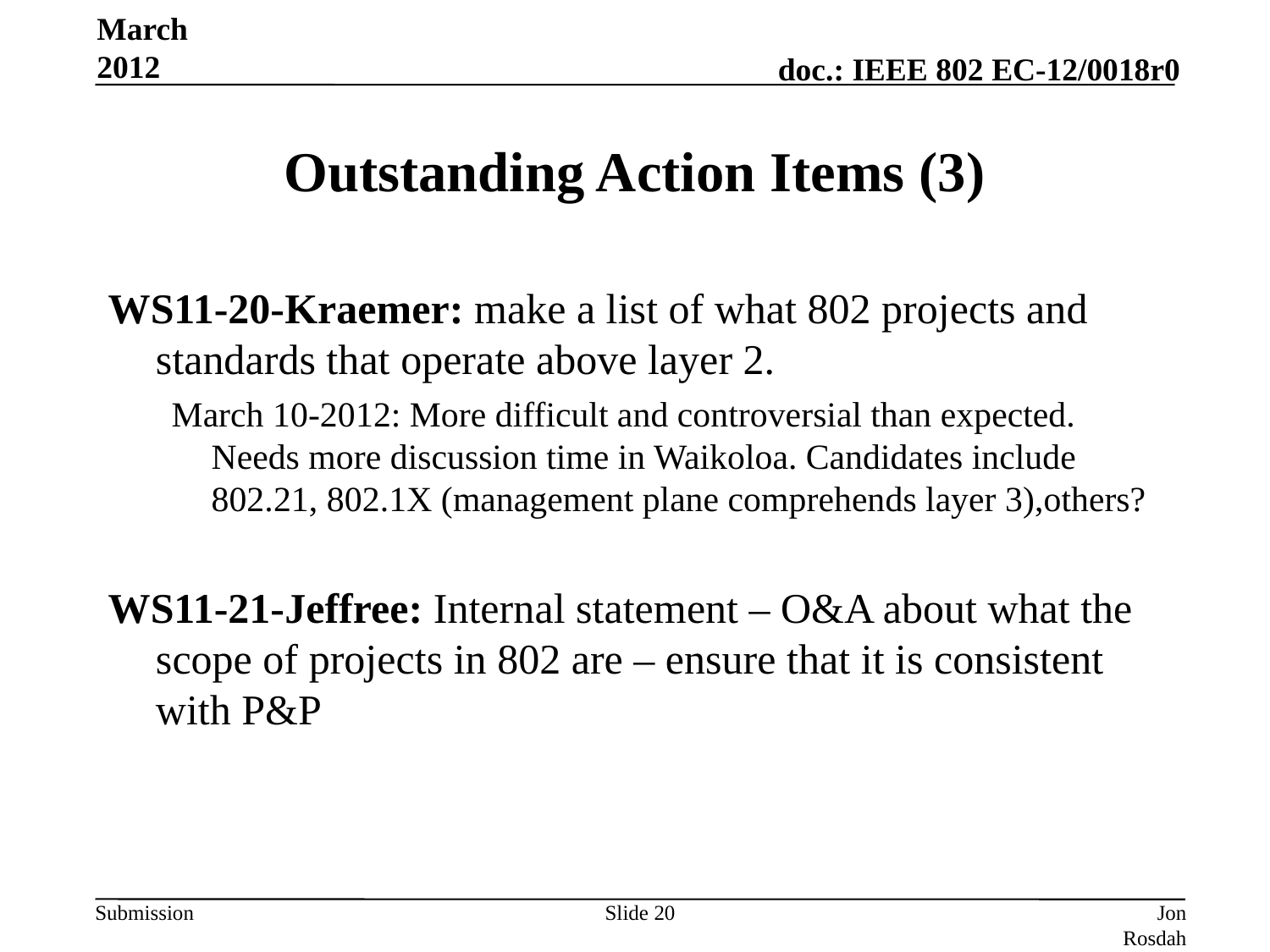

March 2012
# Outstanding Action Items (3)
WS11-20-Kraemer: make a list of what 802 projects and standards that operate above layer 2.
March 10-2012: More difficult and controversial than expected. Needs more discussion time in Waikoloa. Candidates include 802.21, 802.1X (management plane comprehends layer 3),others?

WS11-21-Jeffree: Internal statement – O&A about what the scope of projects in 802 are – ensure that it is consistent with P&P
Slide 20
Jon Rosdahl, CSR